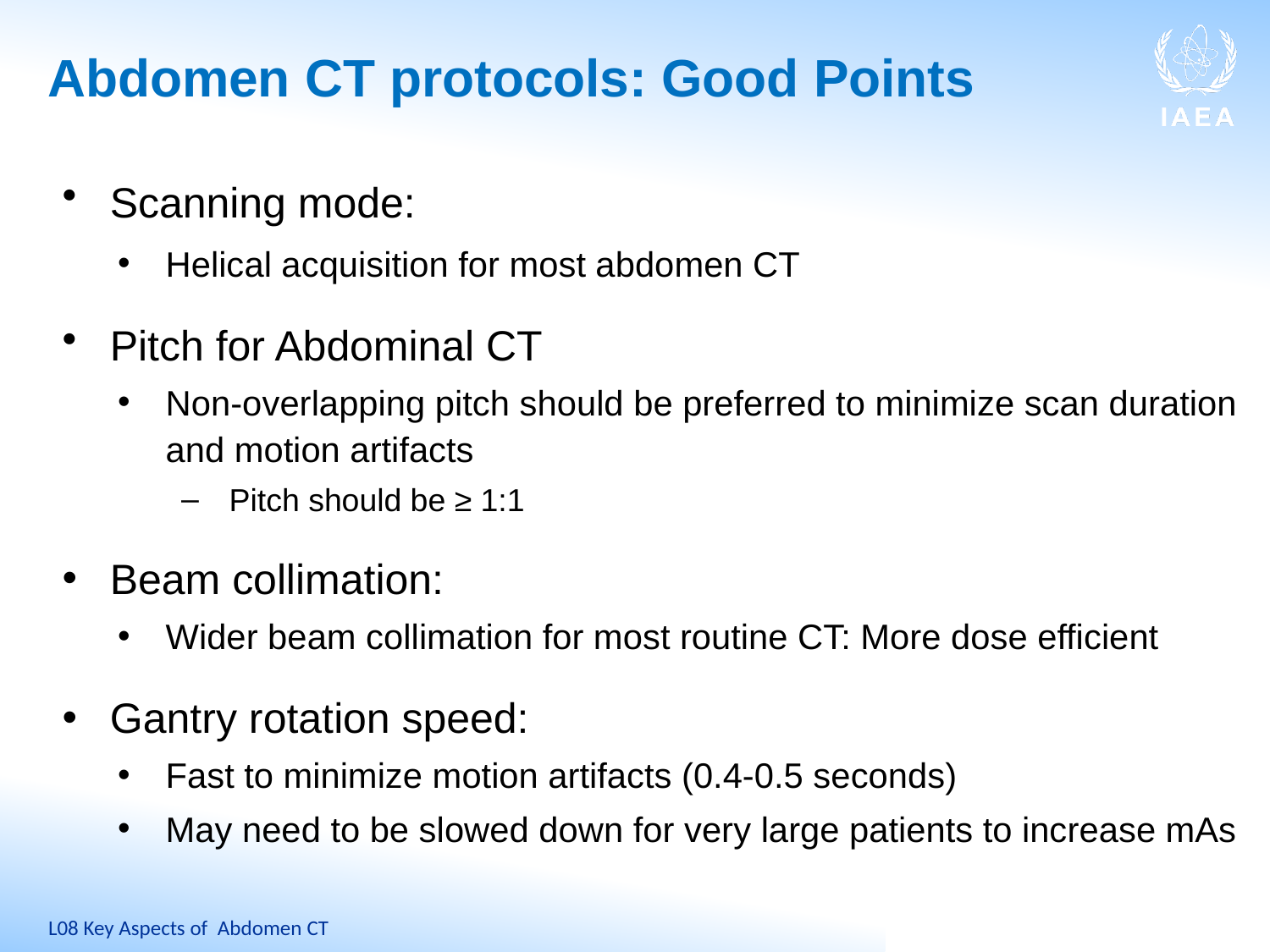

# Abdomen CT protocols: Good Points
Scanning mode:
Helical acquisition for most abdomen CT
Pitch for Abdominal CT
Non-overlapping pitch should be preferred to minimize scan duration and motion artifacts
Pitch should be ≥ 1:1
Beam collimation:
Wider beam collimation for most routine CT: More dose efficient
Gantry rotation speed:
Fast to minimize motion artifacts (0.4-0.5 seconds)
May need to be slowed down for very large patients to increase mAs